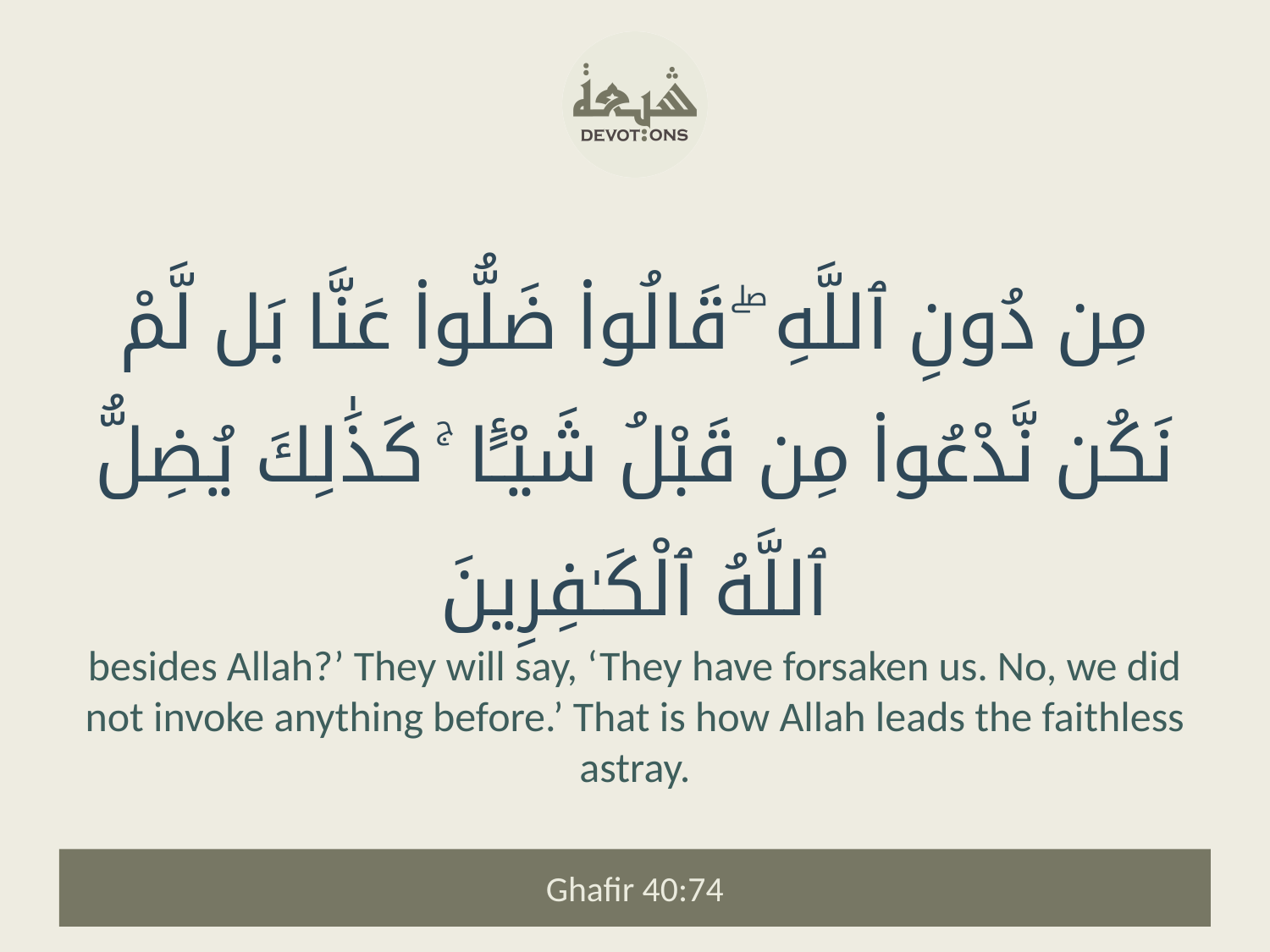

مِن دُونِ ٱللَّهِ ۖ قَالُوا۟ ضَلُّوا۟ عَنَّا بَل لَّمْ نَكُن نَّدْعُوا۟ مِن قَبْلُ شَيْـًٔا ۚ كَذَٰلِكَ يُضِلُّ ٱللَّهُ ٱلْكَـٰفِرِينَ
besides Allah?’ They will say, ‘They have forsaken us. No, we did not invoke anything before.’ That is how Allah leads the faithless astray.
Ghafir 40:74